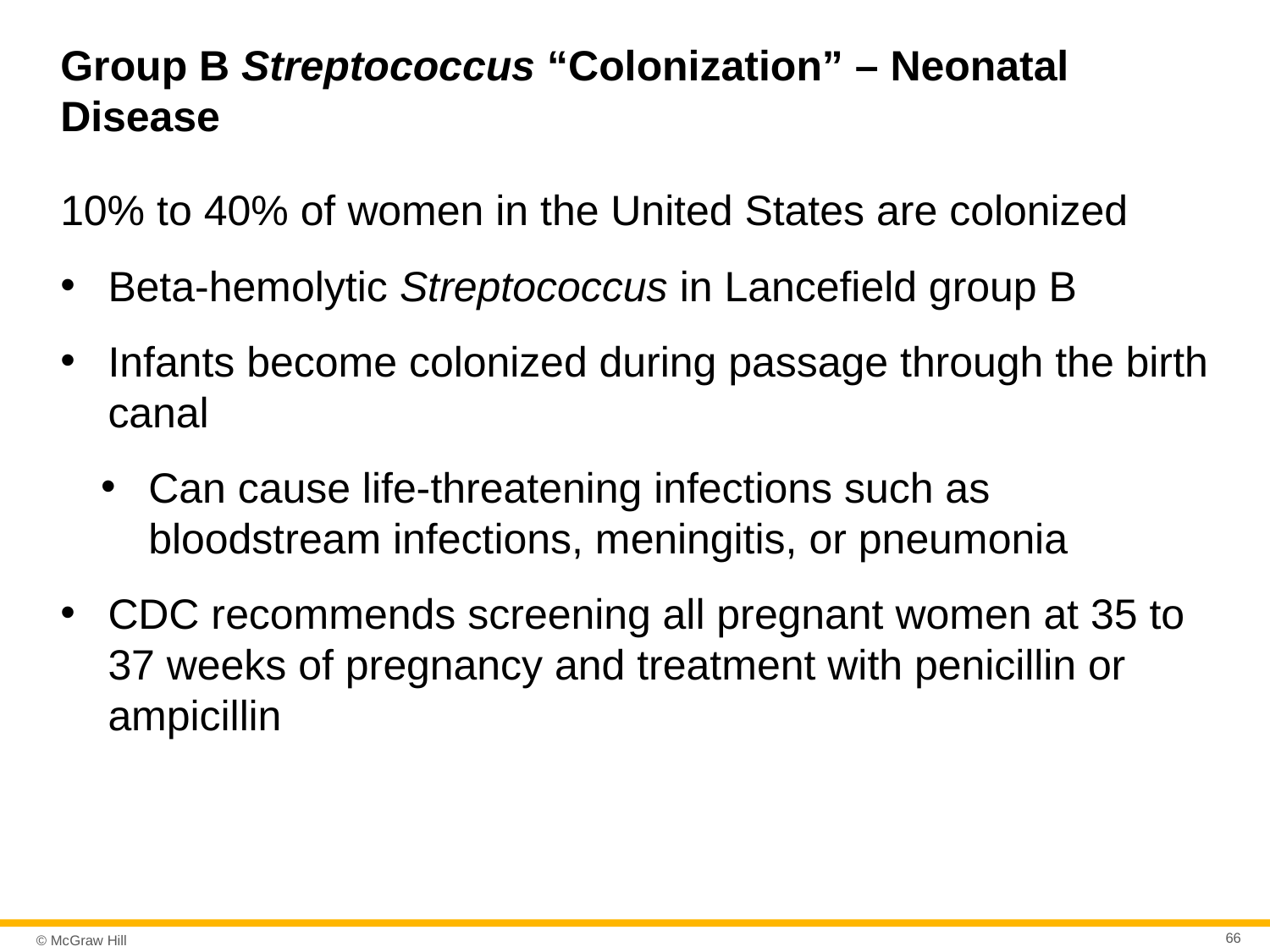

# Group B Streptococcus “Colonization” – Neonatal Disease
10% to 40% of women in the United States are colonized
Beta-hemolytic Streptococcus in Lancefield group B
Infants become colonized during passage through the birth canal
Can cause life-threatening infections such as bloodstream infections, meningitis, or pneumonia
CDC recommends screening all pregnant women at 35 to 37 weeks of pregnancy and treatment with penicillin or ampicillin